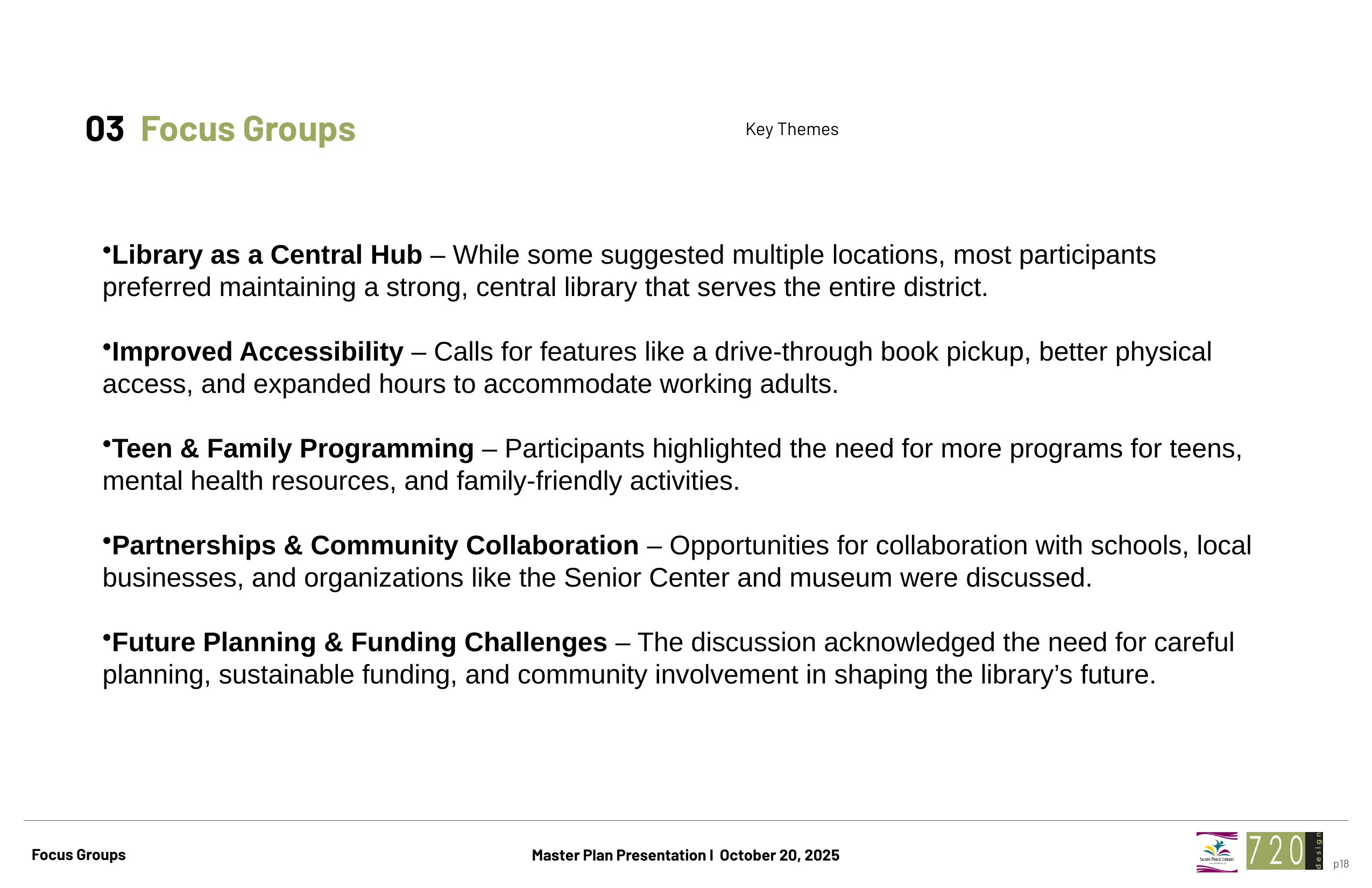

# Focus Groups
03
Key Themes
Library as a Central Hub – While some suggested multiple locations, most participants preferred maintaining a strong, central library that serves the entire district.

Improved Accessibility – Calls for features like a drive-through book pickup, better physical access, and expanded hours to accommodate working adults.

Teen & Family Programming – Participants highlighted the need for more programs for teens, mental health resources, and family-friendly activities.

Partnerships & Community Collaboration – Opportunities for collaboration with schools, local businesses, and organizations like the Senior Center and museum were discussed.

Future Planning & Funding Challenges – The discussion acknowledged the need for careful planning, sustainable funding, and community involvement in shaping the library’s future.
Focus Groups